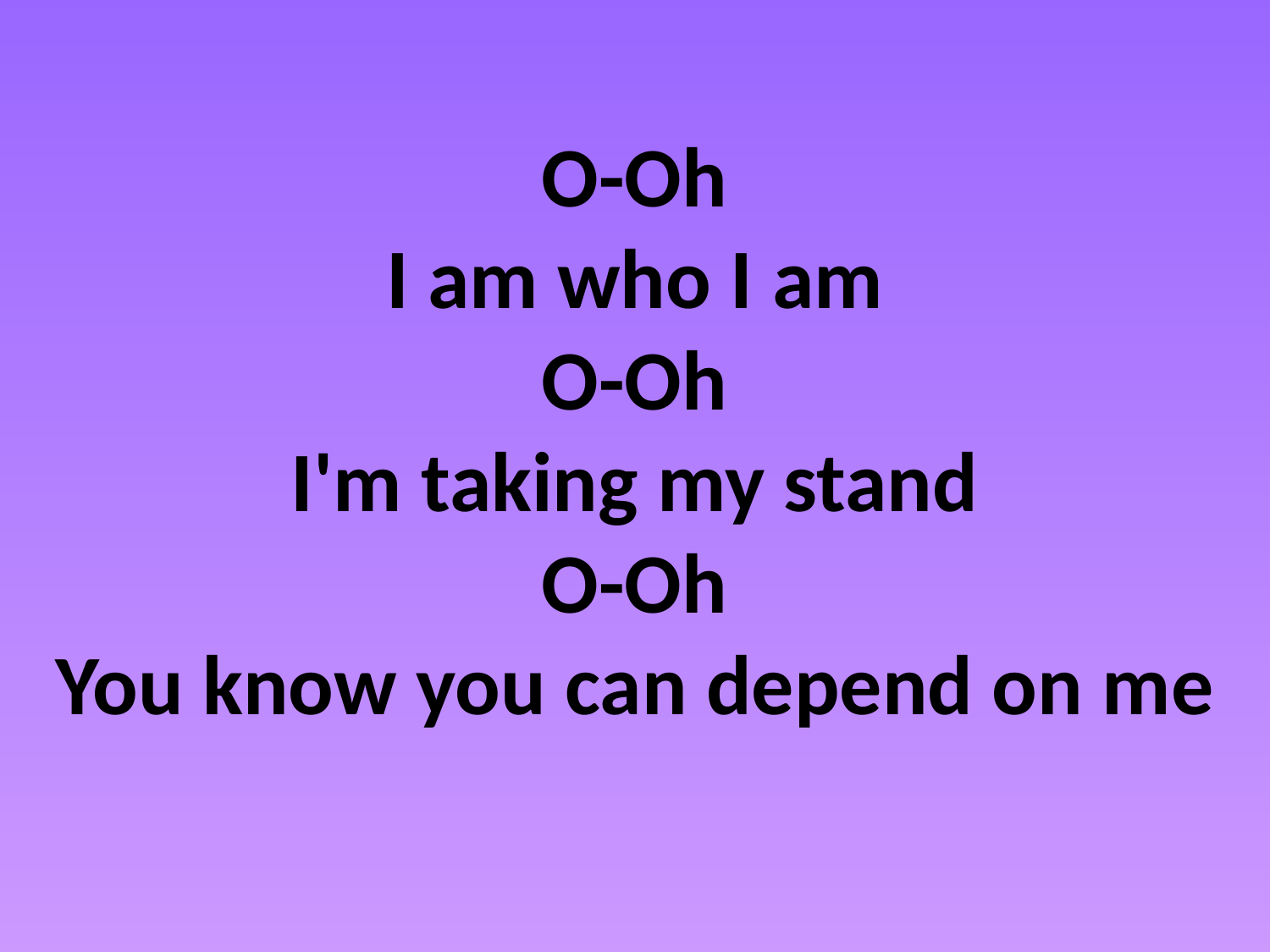

O-Oh
I am who I am
O-Oh
I'm taking my stand
O-Oh
You know you can depend on me